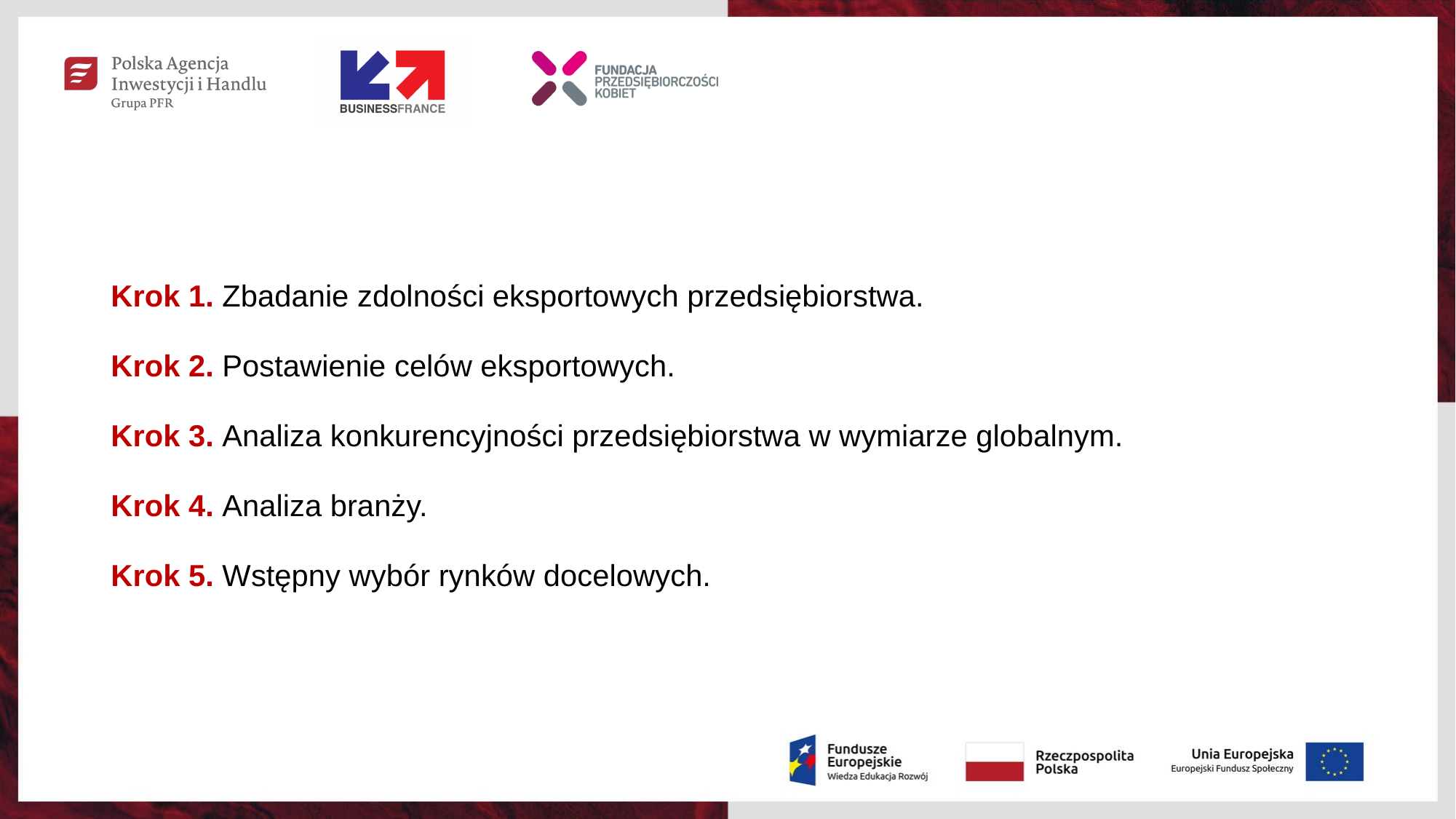

Krok 1. Zbadanie zdolności eksportowych przedsiębiorstwa.
Krok 2. Postawienie celów eksportowych.
Krok 3. Analiza konkurencyjności przedsiębiorstwa w wymiarze globalnym.
Krok 4. Analiza branży.
Krok 5. Wstępny wybór rynków docelowych.